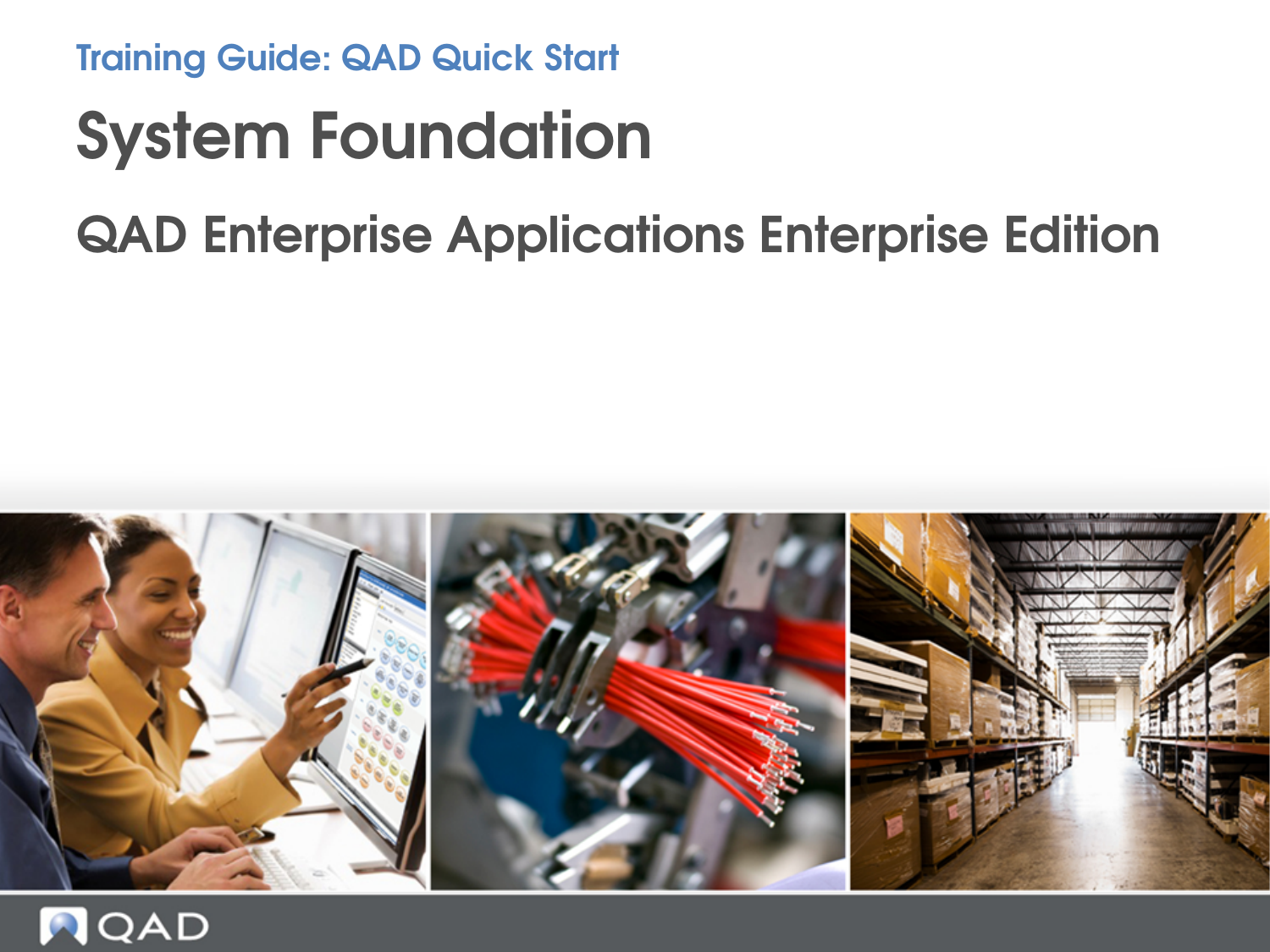

Training Guide: QAD Quick Start
# System Foundation
QAD Enterprise Applications Enterprise Edition